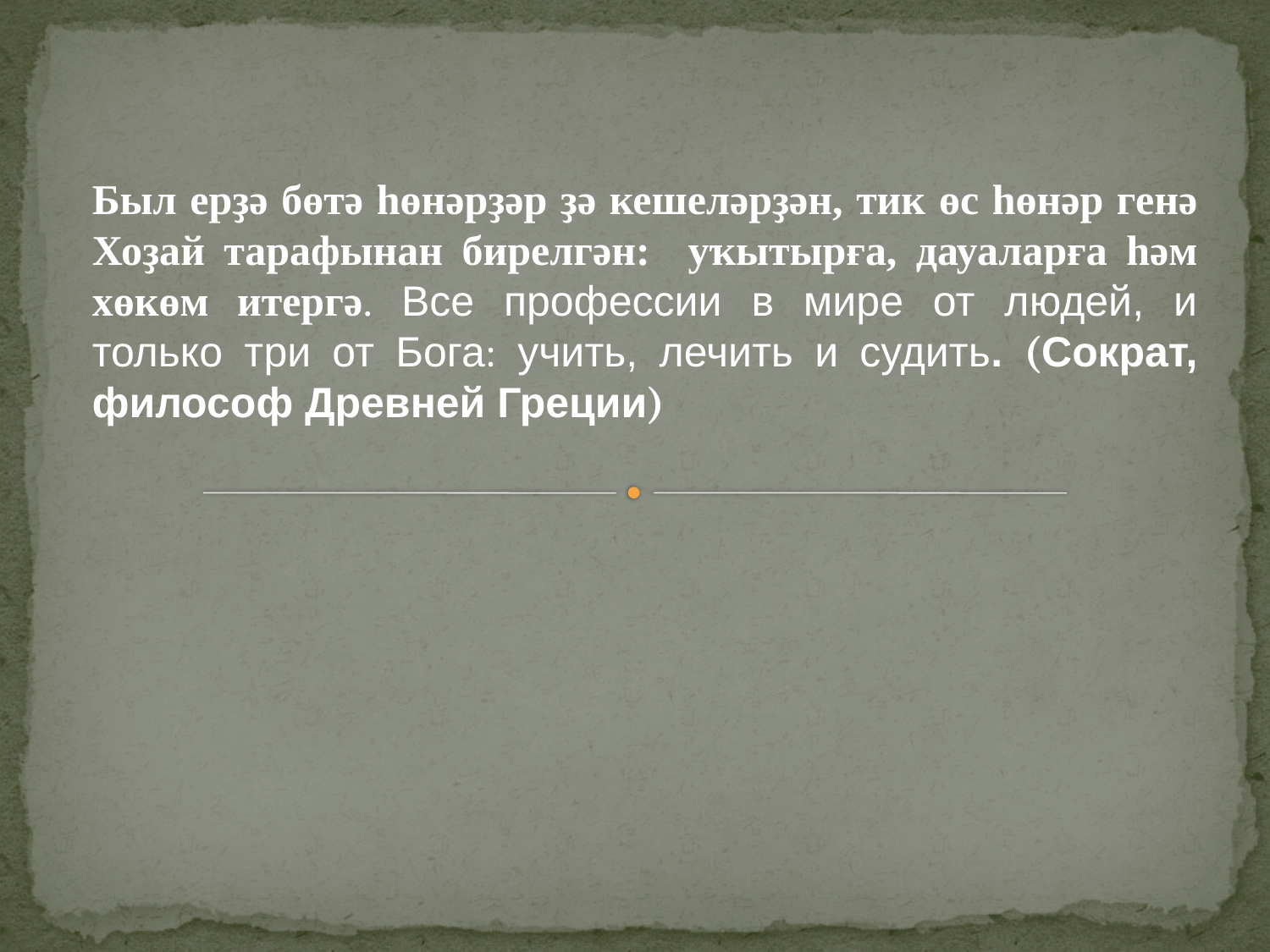

Был ерҙә бөтә һөнәрҙәр ҙә кешеләрҙән, тик өс һөнәр генә Хоҙай тарафынан бирелгән:  уҡытырға, дауаларға һәм хөкөм итергә. Все профессии в мире от людей, и только три от Бога: учить, лечить и судить. (Сократ, философ Древней Греции)